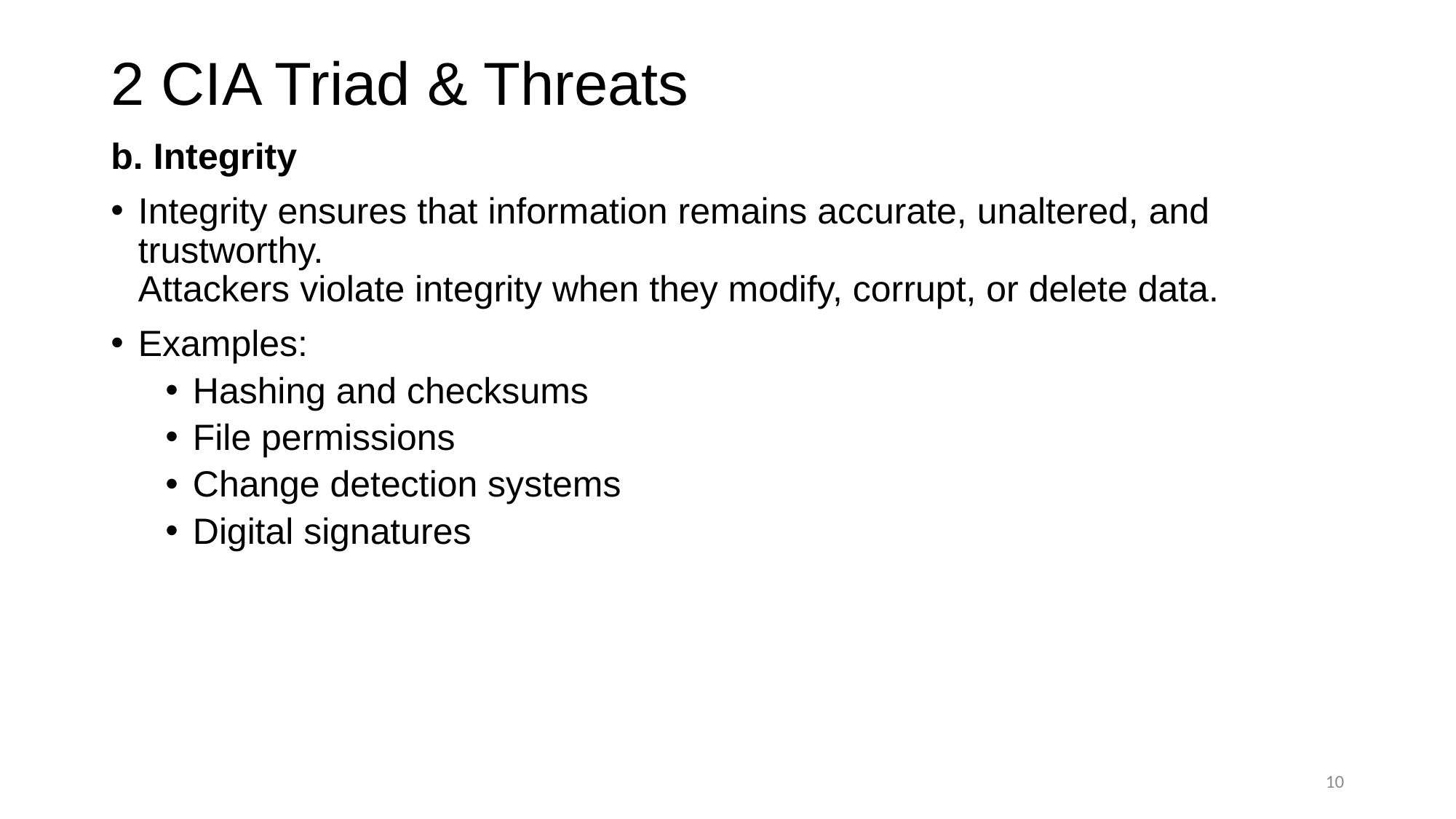

# 2 CIA Triad & Threats
b. Integrity
Integrity ensures that information remains accurate, unaltered, and trustworthy.
Attackers violate integrity when they modify, corrupt, or delete data.
Examples:
Hashing and checksums
File permissions
Change detection systems
Digital signatures

10